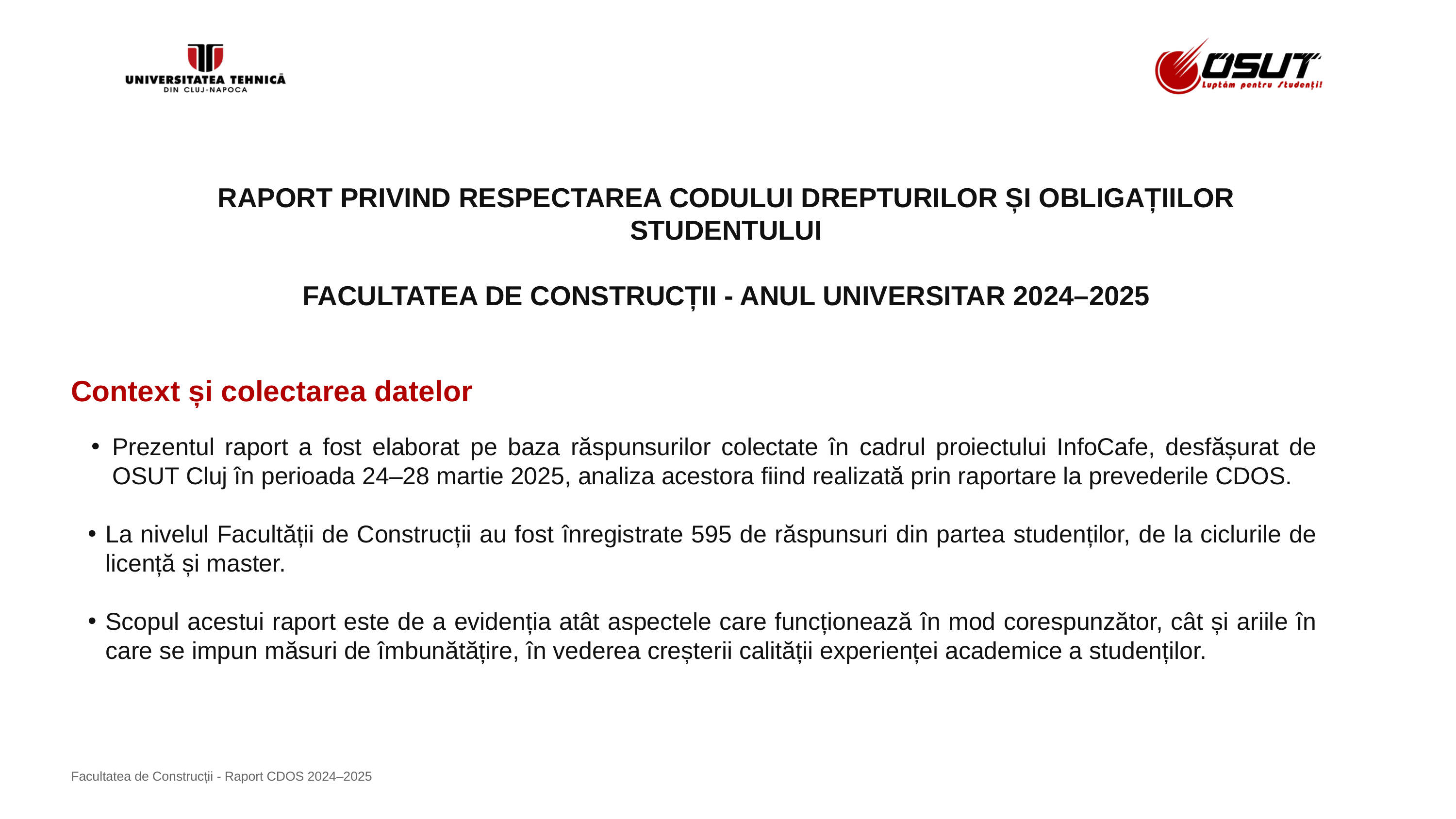

RAPORT PRIVIND RESPECTAREA CODULUI DREPTURILOR ȘI OBLIGAȚIILOR STUDENTULUI

FACULTATEA DE CONSTRUCȚII - ANUL UNIVERSITAR 2024–2025
Context și colectarea datelor

Prezentul raport a fost elaborat pe baza răspunsurilor colectate în cadrul proiectului InfoCafe, desfășurat de OSUT Cluj în perioada 24–28 martie 2025, analiza acestora fiind realizată prin raportare la prevederile CDOS.

La nivelul Facultății de Construcții au fost înregistrate 595 de răspunsuri din partea studenților, de la ciclurile de licență și master.

Scopul acestui raport este de a evidenția atât aspectele care funcționează în mod corespunzător, cât și ariile în care se impun măsuri de îmbunătățire, în vederea creșterii calității experienței academice a studenților.

Facultatea de Construcții - Raport CDOS 2024–2025